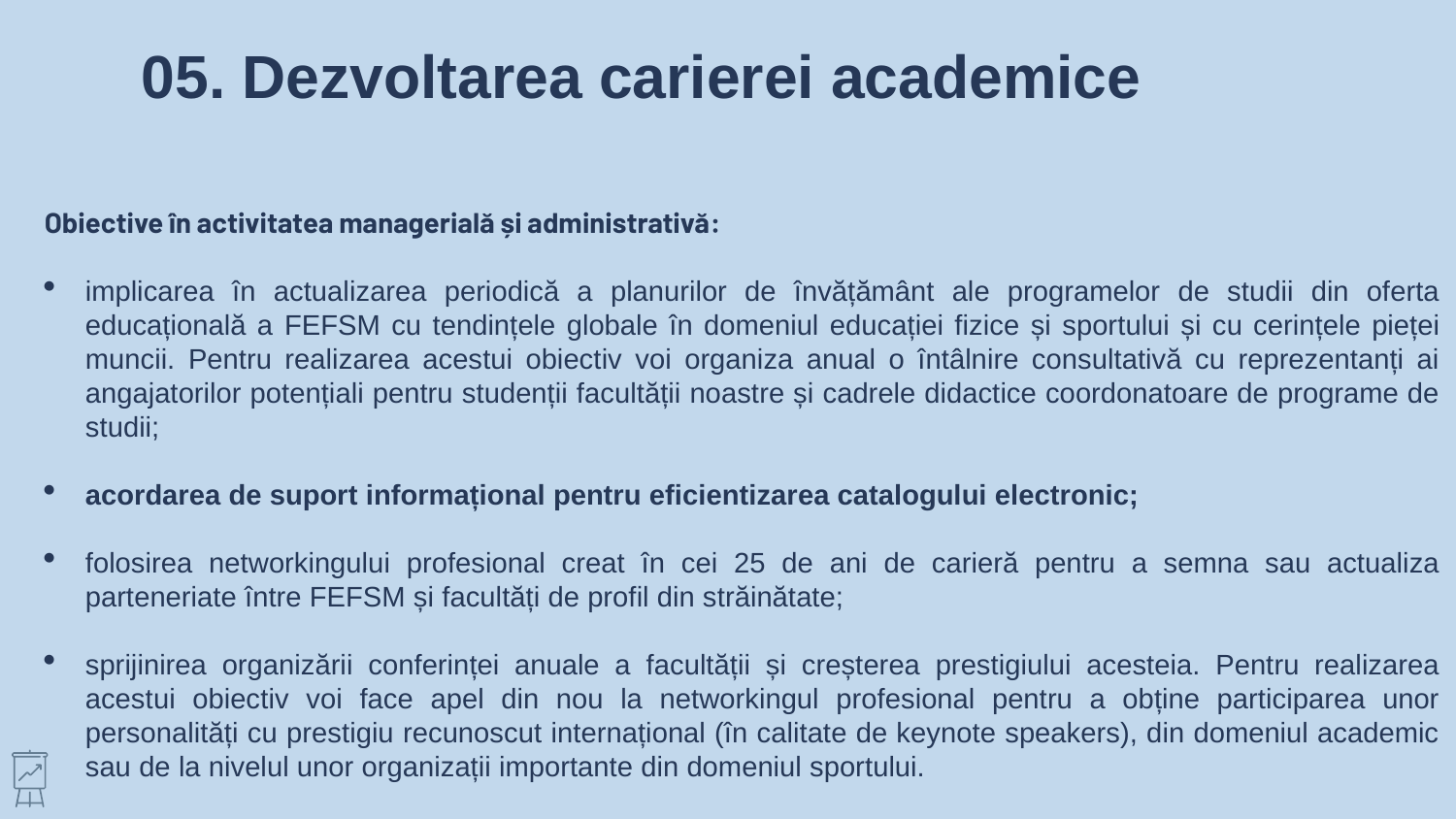

# 05. Dezvoltarea carierei academice

Obiective în activitatea managerială și administrativă:

implicarea în actualizarea periodică a planurilor de învățământ ale programelor de studii din oferta educațională a FEFSM cu tendințele globale în domeniul educației fizice și sportului și cu cerințele pieței muncii. Pentru realizarea acestui obiectiv voi organiza anual o întâlnire consultativă cu reprezentanți ai angajatorilor potențiali pentru studenții facultății noastre și cadrele didactice coordonatoare de programe de studii;

acordarea de suport informațional pentru eficientizarea catalogului electronic;

folosirea networkingului profesional creat în cei 25 de ani de carieră pentru a semna sau actualiza parteneriate între FEFSM și facultăți de profil din străinătate;

sprijinirea organizării conferinței anuale a facultății și creșterea prestigiului acesteia. Pentru realizarea acestui obiectiv voi face apel din nou la networkingul profesional pentru a obține participarea unor personalități cu prestigiu recunoscut internațional (în calitate de keynote speakers), din domeniul academic sau de la nivelul unor organizații importante din domeniul sportului.